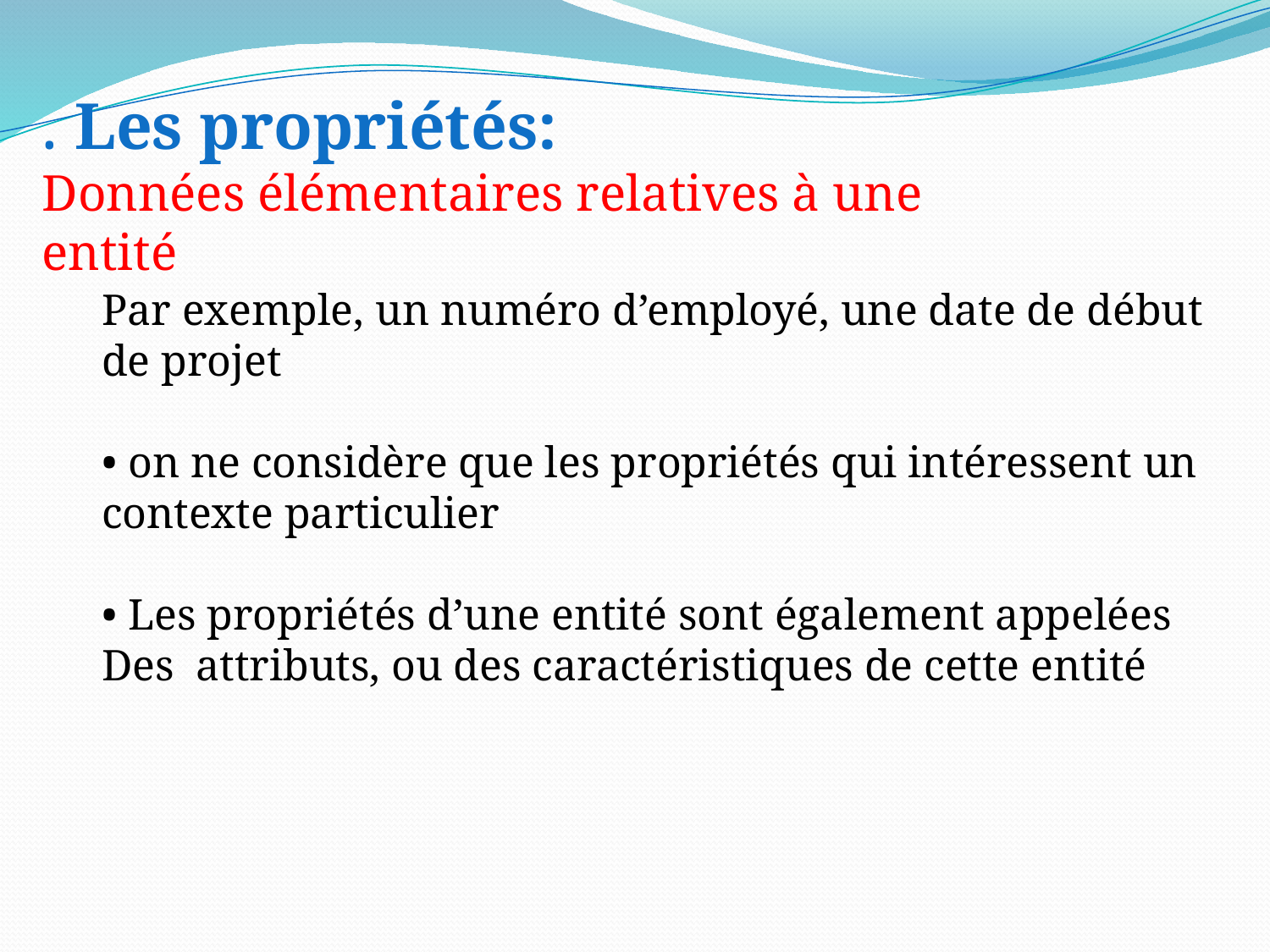

. Les propriétés:
Données élémentaires relatives à une entité
Par exemple, un numéro d’employé, une date de début de projet

• on ne considère que les propriétés qui intéressent un contexte particulier

• Les propriétés d’une entité sont également appelées
Des  attributs, ou des caractéristiques de cette entité